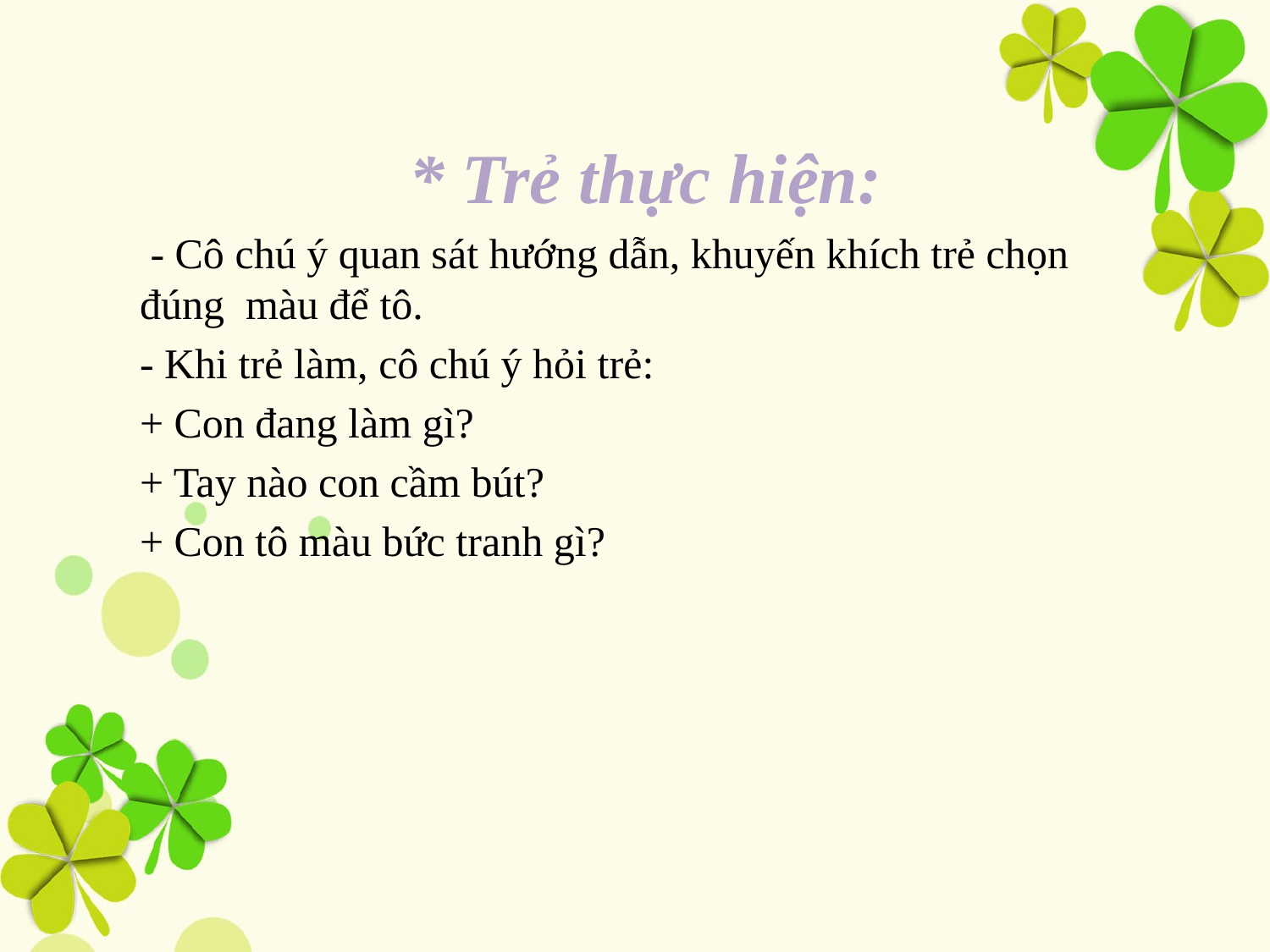

* Trẻ thực hiện:
 - Cô chú ý quan sát hướng dẫn, khuyến khích trẻ chọn đúng  màu để tô.
- Khi trẻ làm, cô chú ý hỏi trẻ:
+ Con đang làm gì?
+ Tay nào con cầm bút?
+ Con tô màu bức tranh gì?